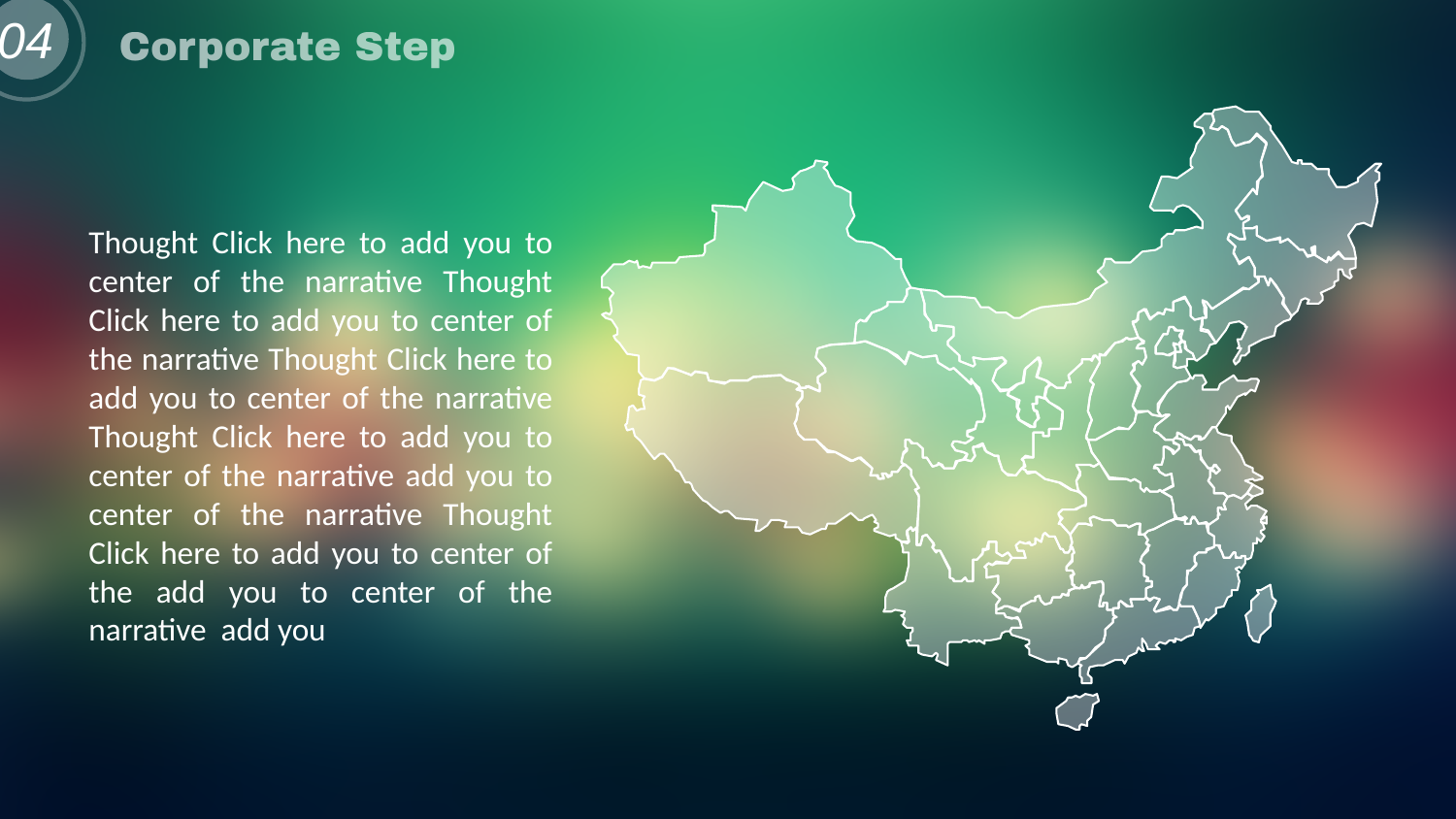

04
Corporate Step

Thought Click here to add you to center of the narrative Thought Click here to add you to center of the narrative Thought Click here to add you to center of the narrative Thought Click here to add you to center of the narrative add you to center of the narrative Thought Click here to add you to center of the add you to center of the narrative  add you